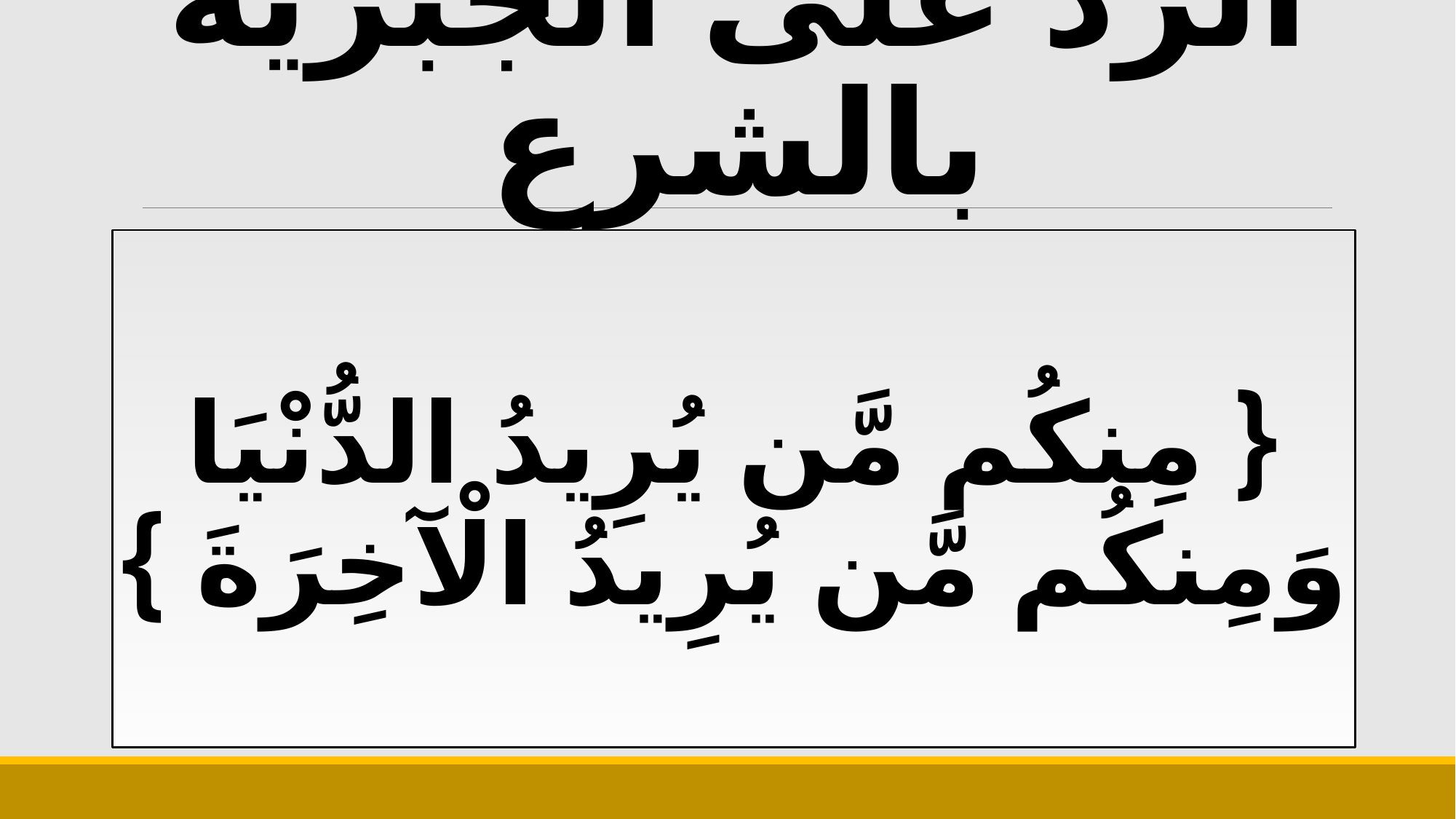

# الرد على الجبرية بالشرع

{ مِنكُم مَّن يُرِيدُ الدُّنْيَا وَمِنكُم مَّن يُرِيدُ الْآخِرَةَ }